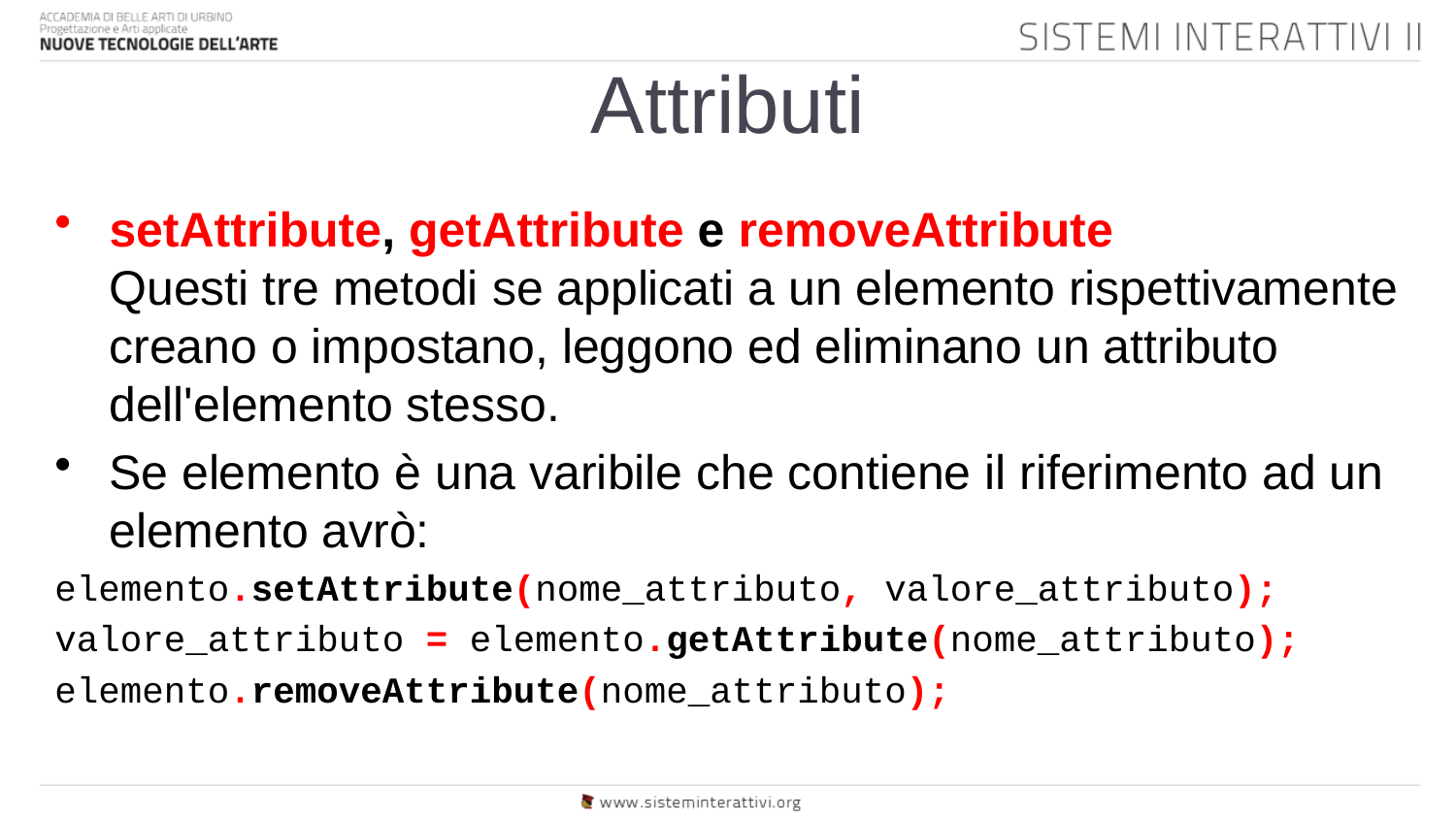

# Attributi
setAttribute, getAttribute e removeAttribute
Questi tre metodi se applicati a un elemento rispettivamente creano o impostano, leggono ed eliminano un attributo dell'elemento stesso.
Se elemento è una varibile che contiene il riferimento ad un elemento avrò:
elemento.setAttribute(nome_attributo, valore_attributo);
valore_attributo = elemento.getAttribute(nome_attributo);
elemento.removeAttribute(nome_attributo);